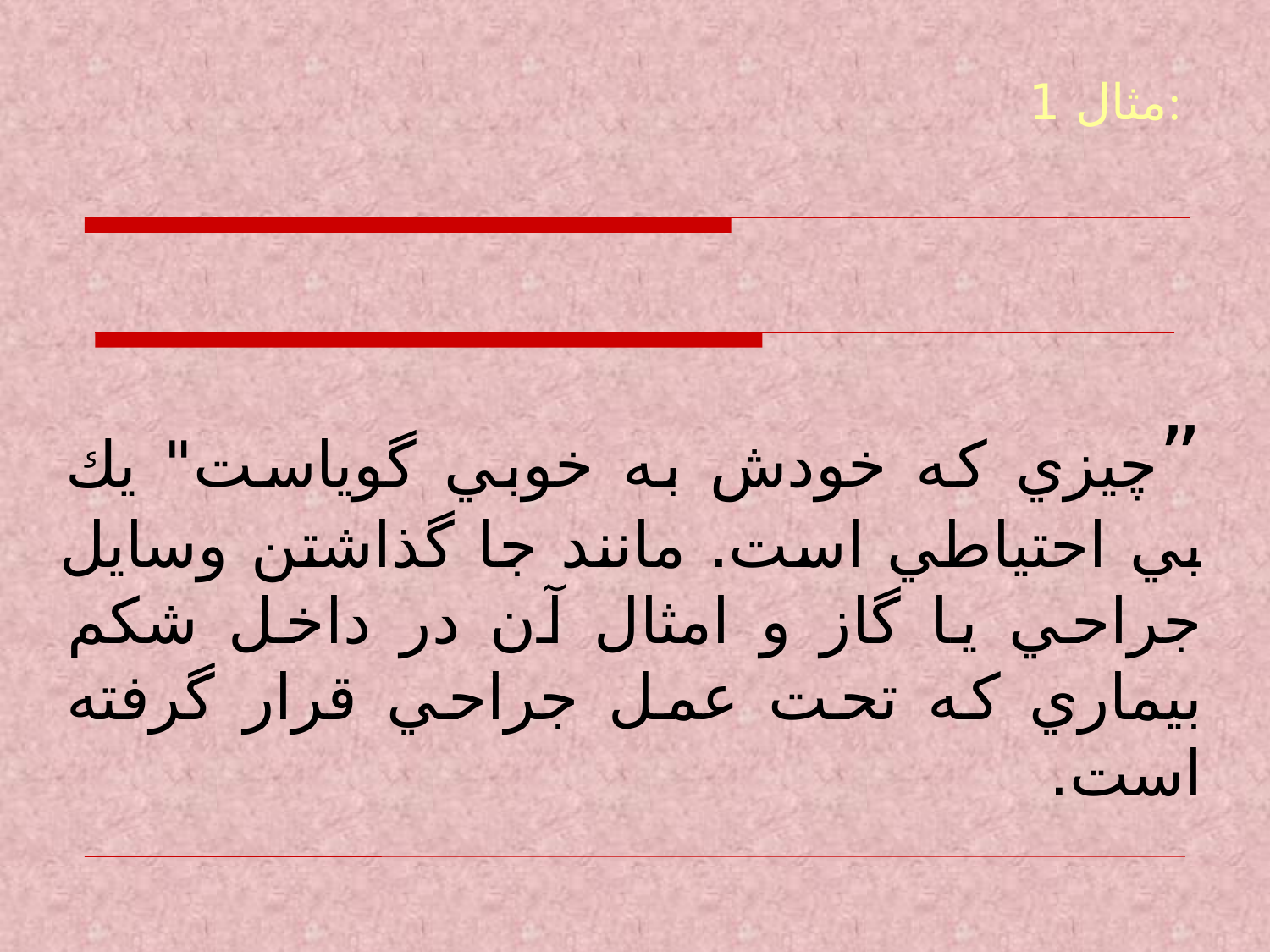

# مثال 1:
”چيزي كه خودش به خوبي گوياست" يك بي احتياطي است. مانند جا گذاشتن وسايل جراحي يا گاز و امثال آن در داخل شكم بيماري كه تحت عمل جراحي قرار گرفته است.